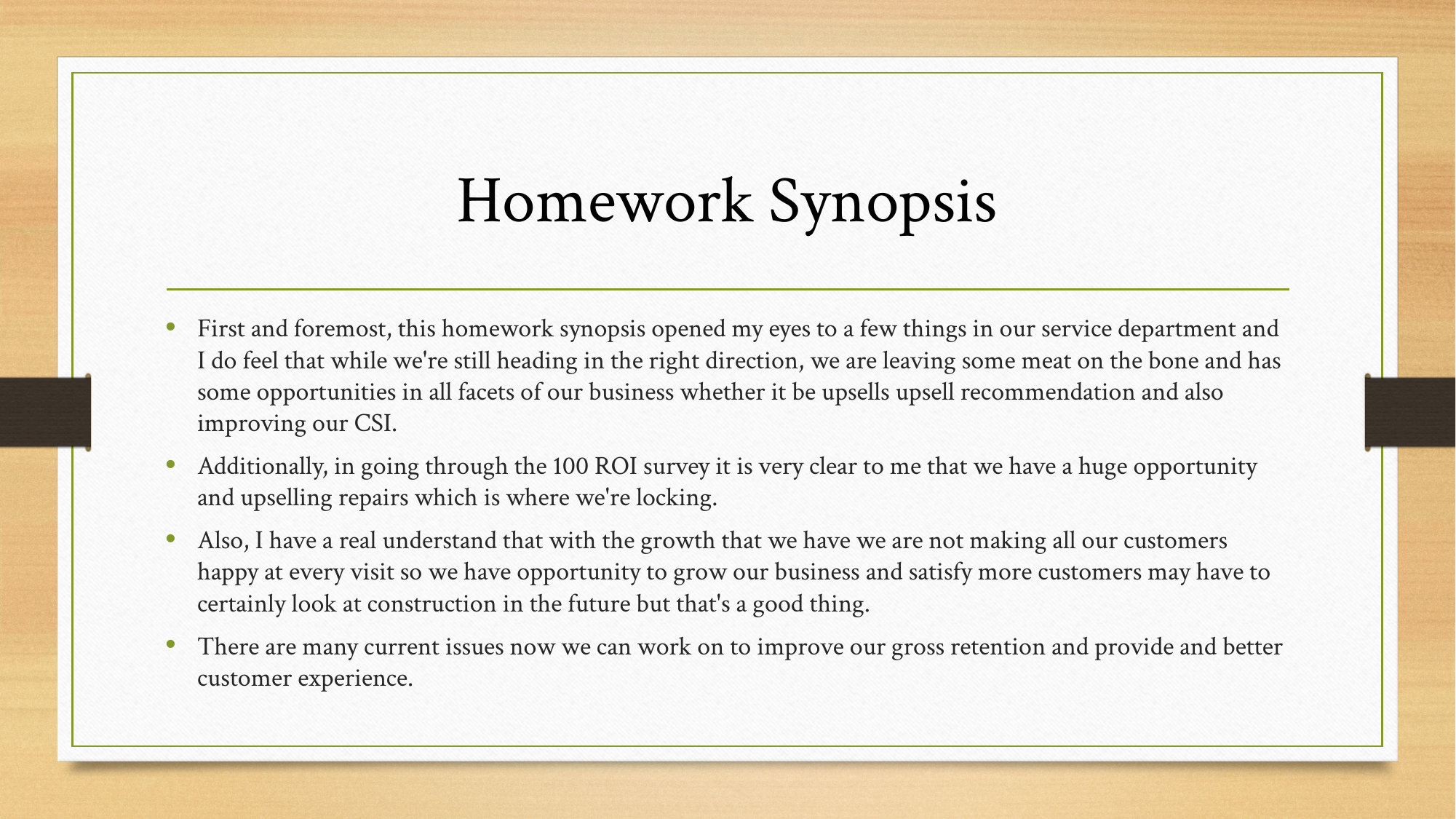

# Homework Synopsis
First and foremost, this homework synopsis opened my eyes to a few things in our service department and I do feel that while we're still heading in the right direction, we are leaving some meat on the bone and has some opportunities in all facets of our business whether it be upsells upsell recommendation and also improving our CSI.
Additionally, in going through the 100 ROI survey it is very clear to me that we have a huge opportunity and upselling repairs which is where we're locking.
Also, I have a real understand that with the growth that we have we are not making all our customers happy at every visit so we have opportunity to grow our business and satisfy more customers may have to certainly look at construction in the future but that's a good thing.
There are many current issues now we can work on to improve our gross retention and provide and better customer experience.